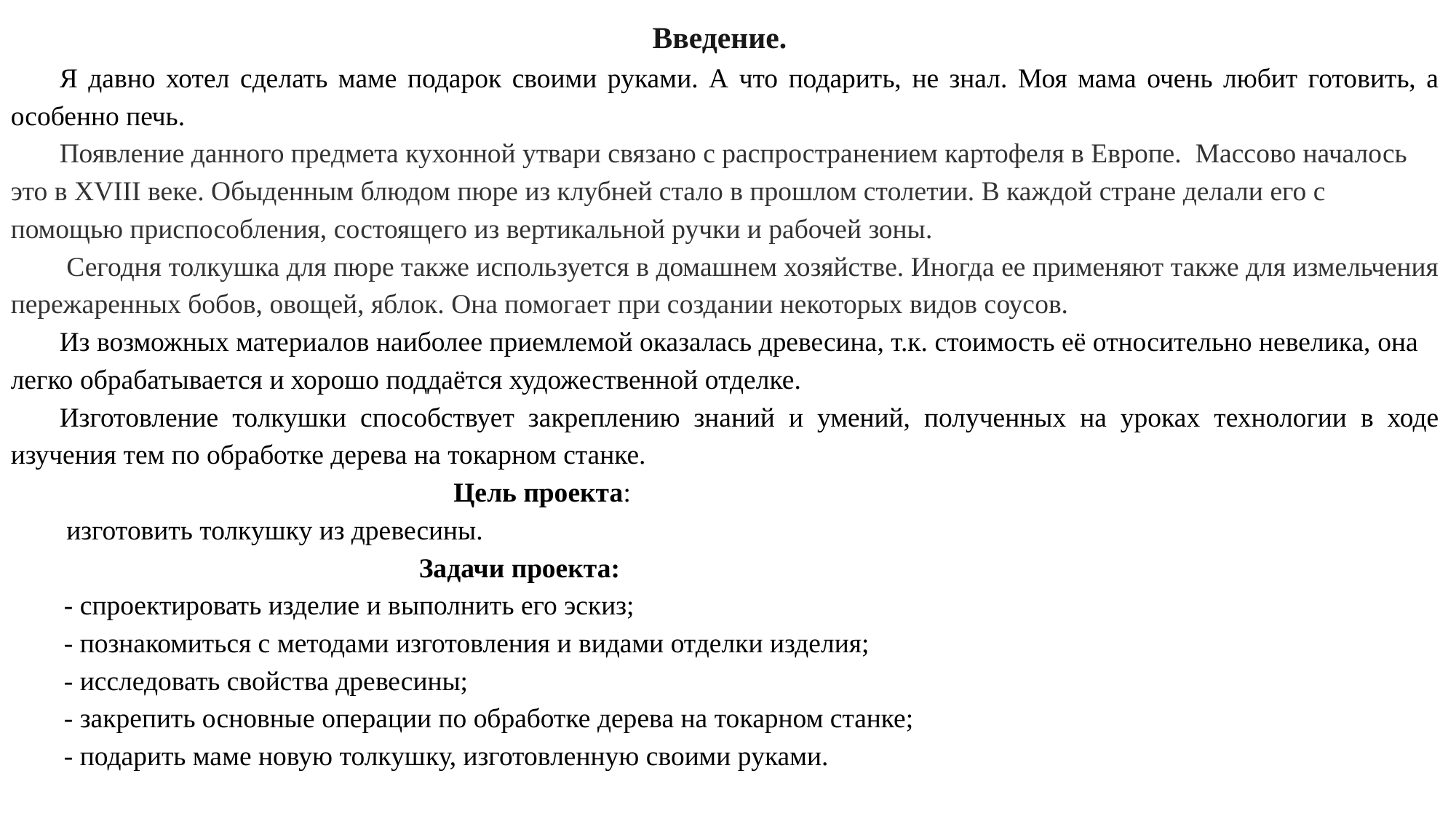

Введение.
Я давно хотел сделать маме подарок своими руками. А что подарить, не знал. Моя мама очень любит готовить, а особенно печь.
Появление данного предмета кухонной утвари связано с распространением картофеля в Европе.  Массово началось это в XVIII веке. Обыденным блюдом пюре из клубней стало в прошлом столетии. В каждой стране делали его с помощью приспособления, состоящего из вертикальной ручки и рабочей зоны.
 Сегодня толкушка для пюре также используется в домашнем хозяйстве. Иногда ее применяют также для измельчения пережаренных бобов, овощей, яблок. Она помогает при создании некоторых видов соусов.
Из возможных материалов наиболее приемлемой оказалась древесина, т.к. стоимость её относительно невелика, она легко обрабатывается и хорошо поддаётся художественной отделке.
Изготовление толкушки способствует закреплению знаний и умений, полученных на уроках технологии в ходе изучения тем по обработке дерева на токарном станке.
                                                         Цель проекта:
 изготовить толкушку из древесины.
                                                    Задачи проекта:
- спроектировать изделие и выполнить его эскиз;
- познакомиться с методами изготовления и видами отделки изделия;
- исследовать свойства древесины;
- закрепить основные операции по обработке дерева на токарном станке;
- подарить маме новую толкушку, изготовленную своими руками.